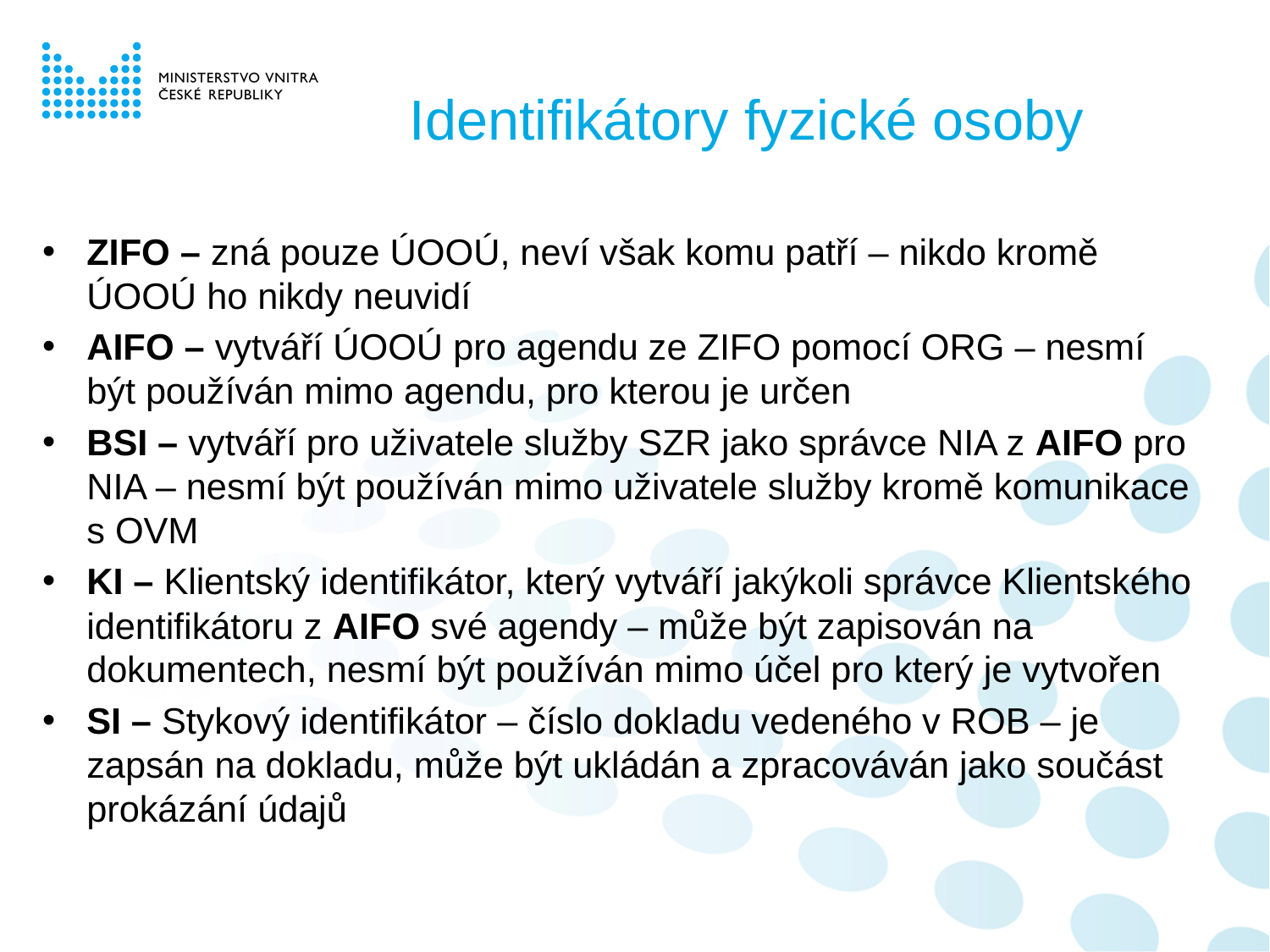

# Identifikátory fyzické osoby
ZIFO – zná pouze ÚOOÚ, neví však komu patří – nikdo kromě ÚOOÚ ho nikdy neuvidí
AIFO – vytváří ÚOOÚ pro agendu ze ZIFO pomocí ORG – nesmí být používán mimo agendu, pro kterou je určen
BSI – vytváří pro uživatele služby SZR jako správce NIA z AIFO pro NIA – nesmí být používán mimo uživatele služby kromě komunikace s OVM
KI – Klientský identifikátor, který vytváří jakýkoli správce Klientského identifikátoru z AIFO své agendy – může být zapisován na dokumentech, nesmí být používán mimo účel pro který je vytvořen
SI – Stykový identifikátor – číslo dokladu vedeného v ROB – je zapsán na dokladu, může být ukládán a zpracováván jako součást prokázání údajů